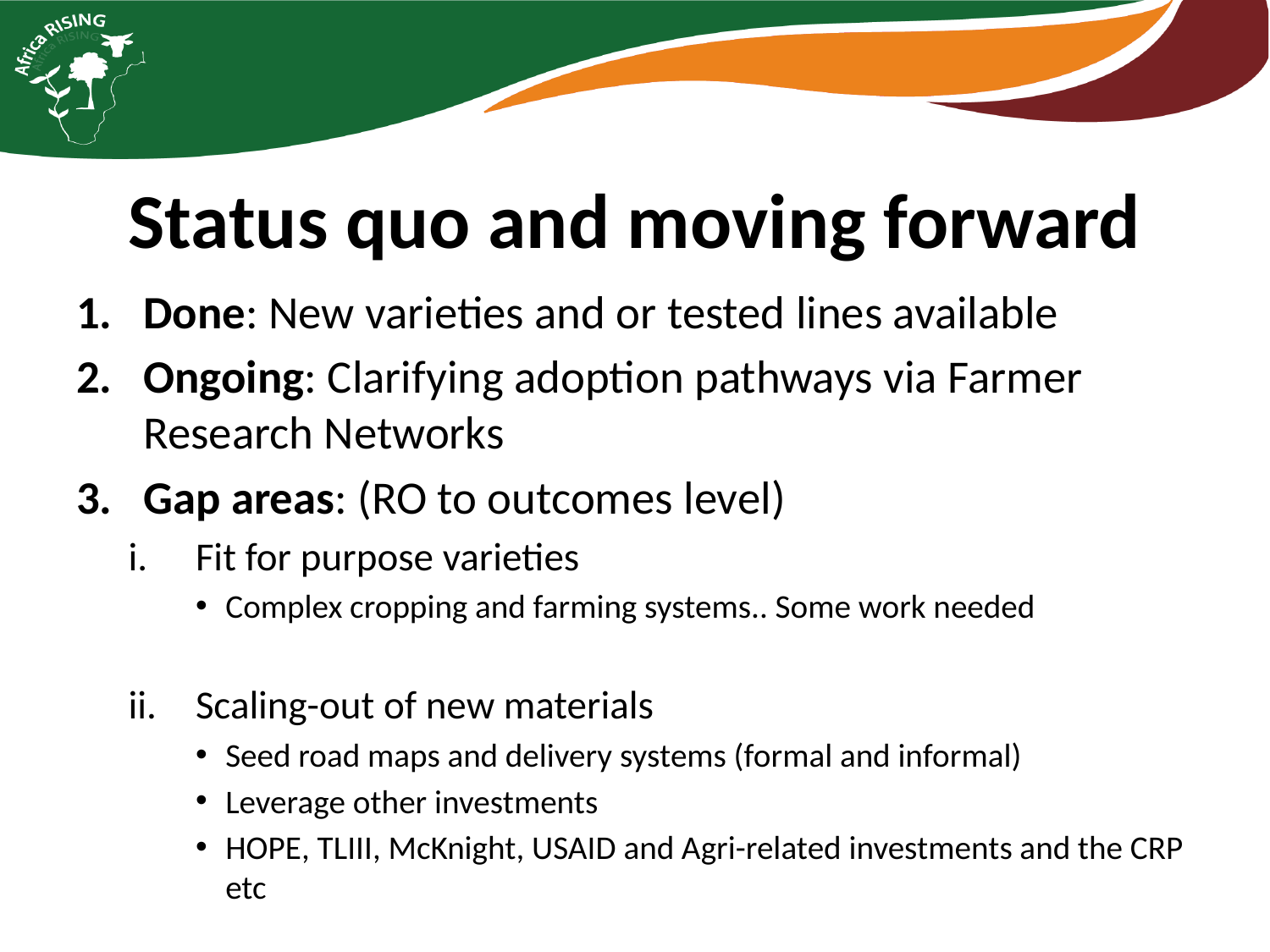

# Status quo and moving forward
Done: New varieties and or tested lines available
Ongoing: Clarifying adoption pathways via Farmer Research Networks
Gap areas: (RO to outcomes level)
Fit for purpose varieties
Complex cropping and farming systems.. Some work needed

Scaling-out of new materials
Seed road maps and delivery systems (formal and informal)
Leverage other investments
HOPE, TLIII, McKnight, USAID and Agri-related investments and the CRP etc